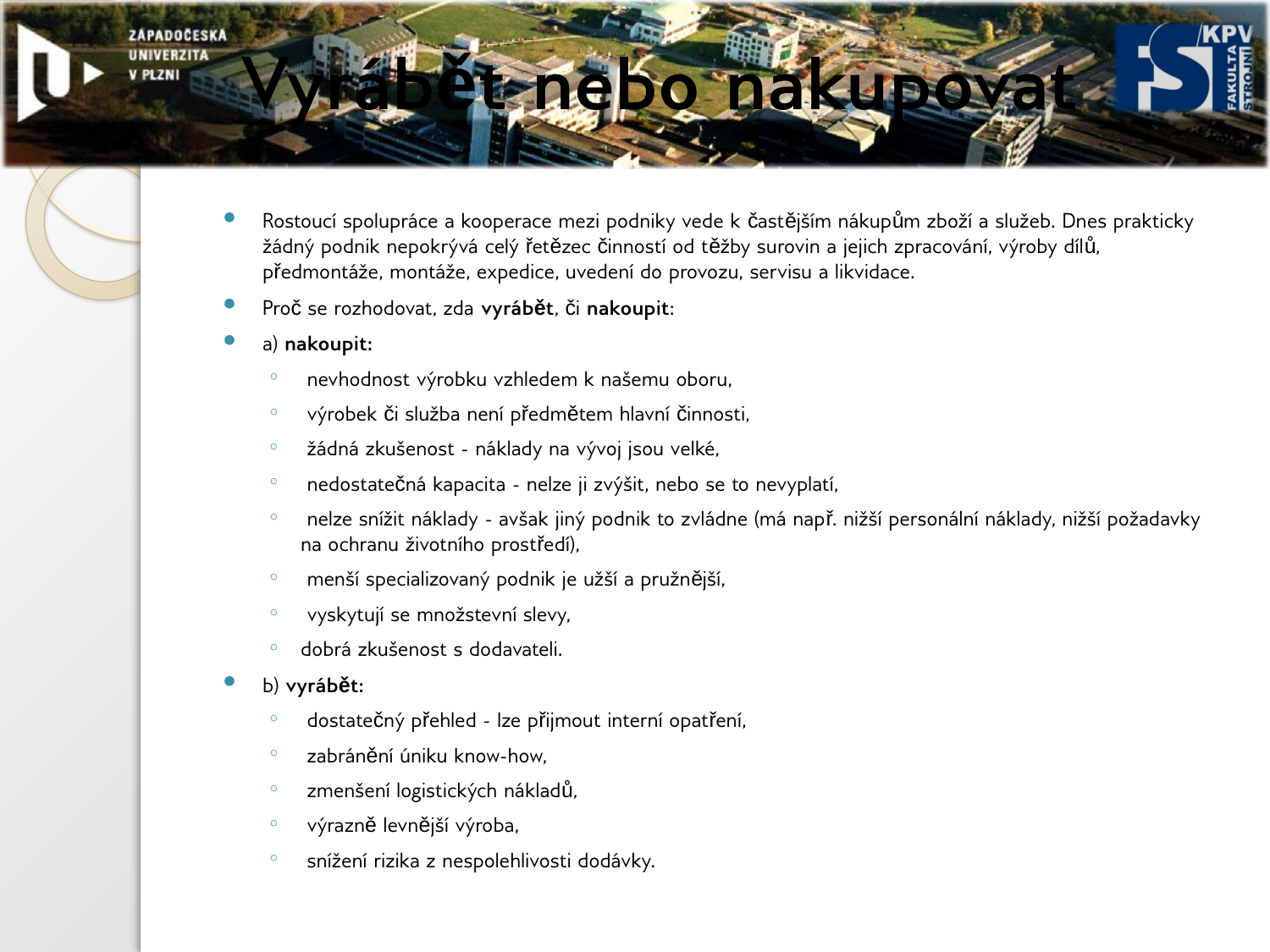

# Vyrábět nebo nakupovat
Rostoucí spolupráce a kooperace mezi podniky vede k častějším nákupům zboží a služeb. Dnes prakticky žádný podnik nepokrývá celý řetězec činností od těžby surovin a jejich zpracování, výroby dílů, předmontáže, montáže, expedice, uvedení do provozu, servisu a likvidace.
Proč se rozhodovat, zda vyrábět, či nakoupit:
a) nakoupit:
 nevhodnost výrobku vzhledem k našemu oboru,
 výrobek či služba není předmětem hlavní činnosti,
 žádná zkušenost - náklady na vývoj jsou velké,
 nedostatečná kapacita - nelze ji zvýšit, nebo se to nevyplatí,
 nelze snížit náklady - avšak jiný podnik to zvládne (má např. nižší personální náklady, nižší požadavky na ochranu životního prostředí),
 menší specializovaný podnik je užší a pružnější,
 vyskytují se množstevní slevy,
dobrá zkušenost s dodavateli.
b) vyrábět:
 dostatečný přehled - lze přijmout interní opatření,
 zabránění úniku know-how,
 zmenšení logistických nákladů,
 výrazně levnější výroba,
 snížení rizika z nespolehlivosti dodávky.